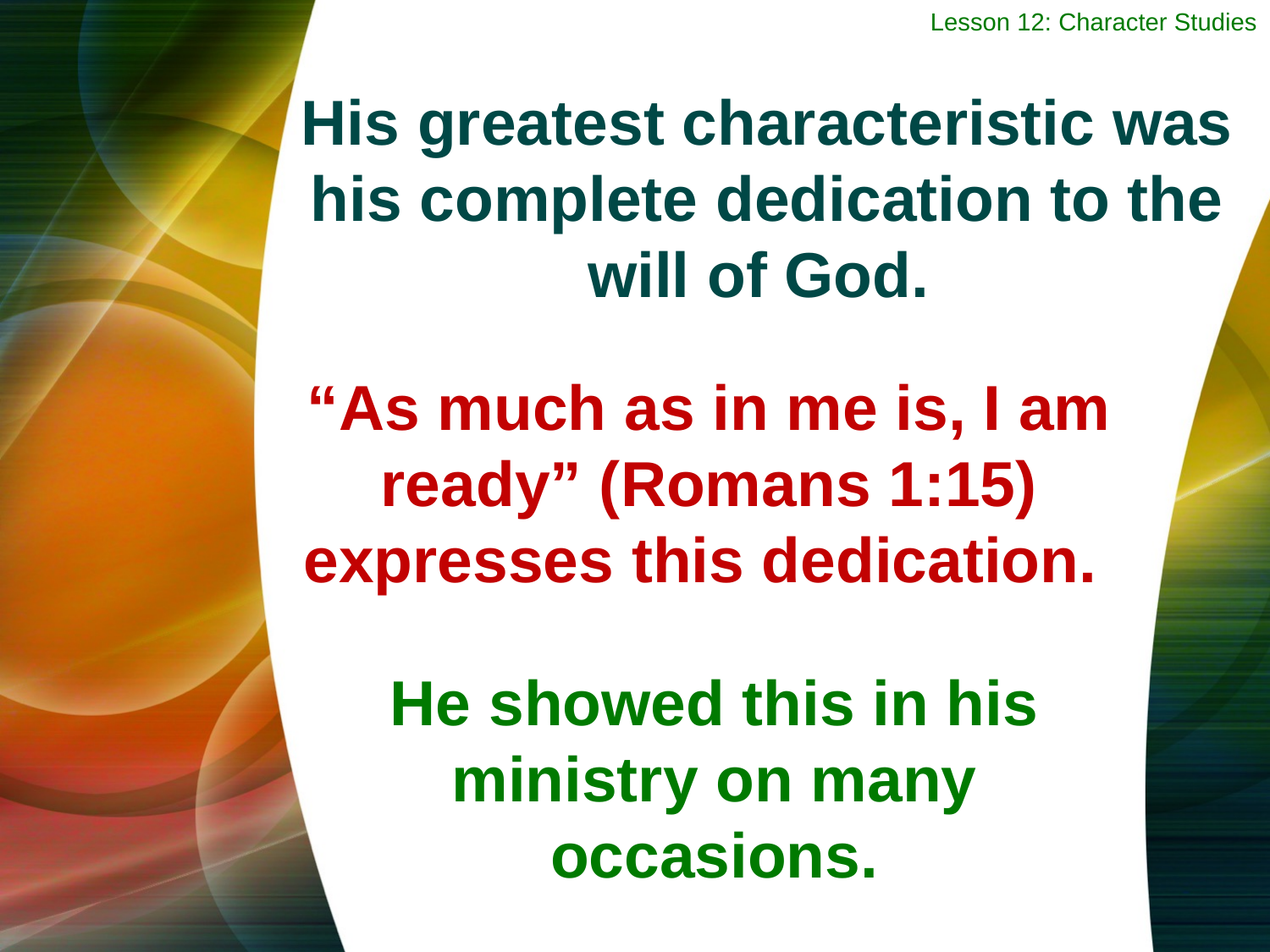

Lesson 12: Character Studies
His greatest characteristic was his complete dedication to the will of God.
“As much as in me is, I am ready” (Romans 1:15) expresses this dedication.
He showed this in his ministry on many occasions.